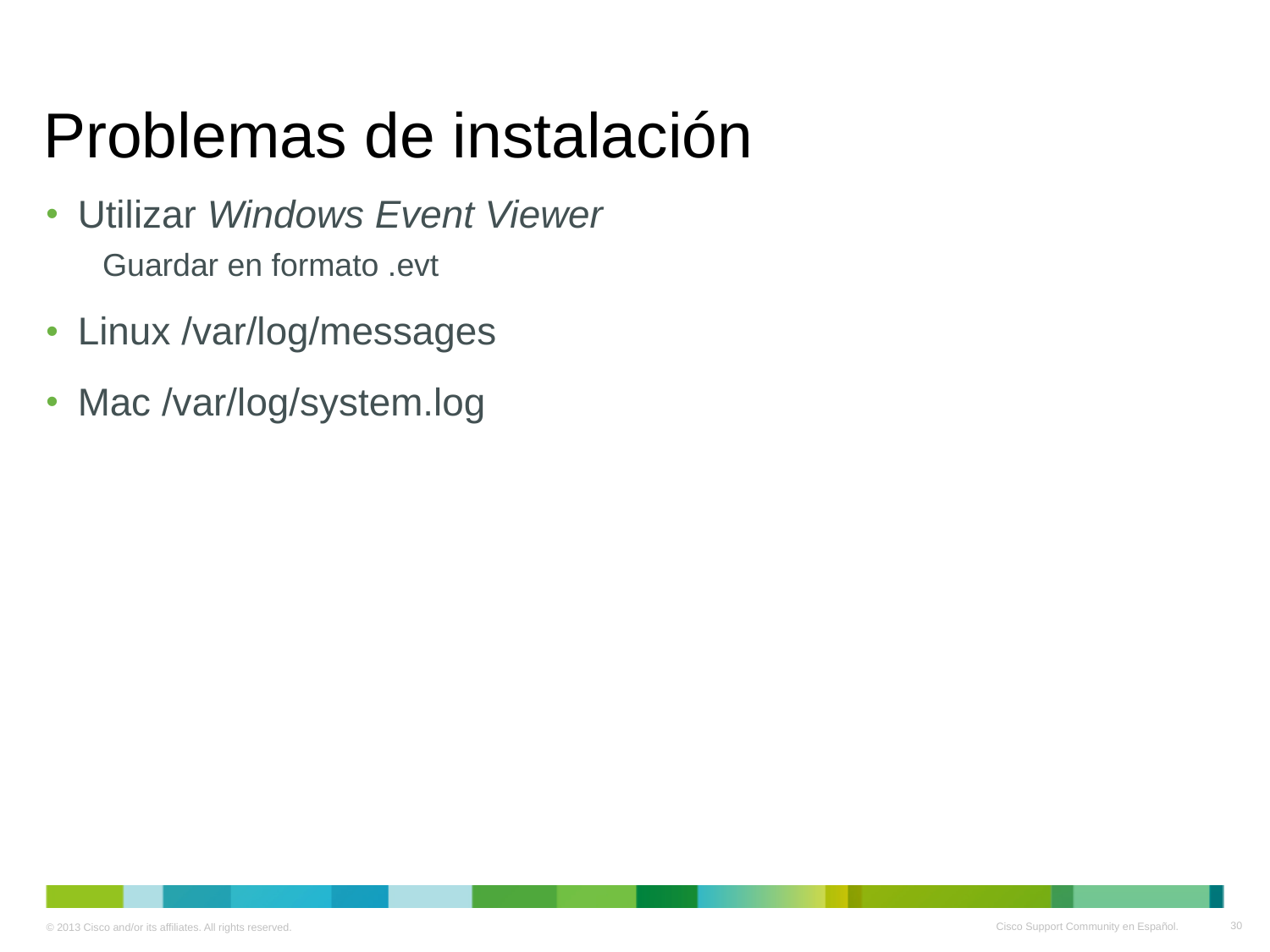

# Problemas de instalación
Utilizar Windows Event Viewer
Guardar en formato .evt
Linux /var/log/messages
Mac /var/log/system.log